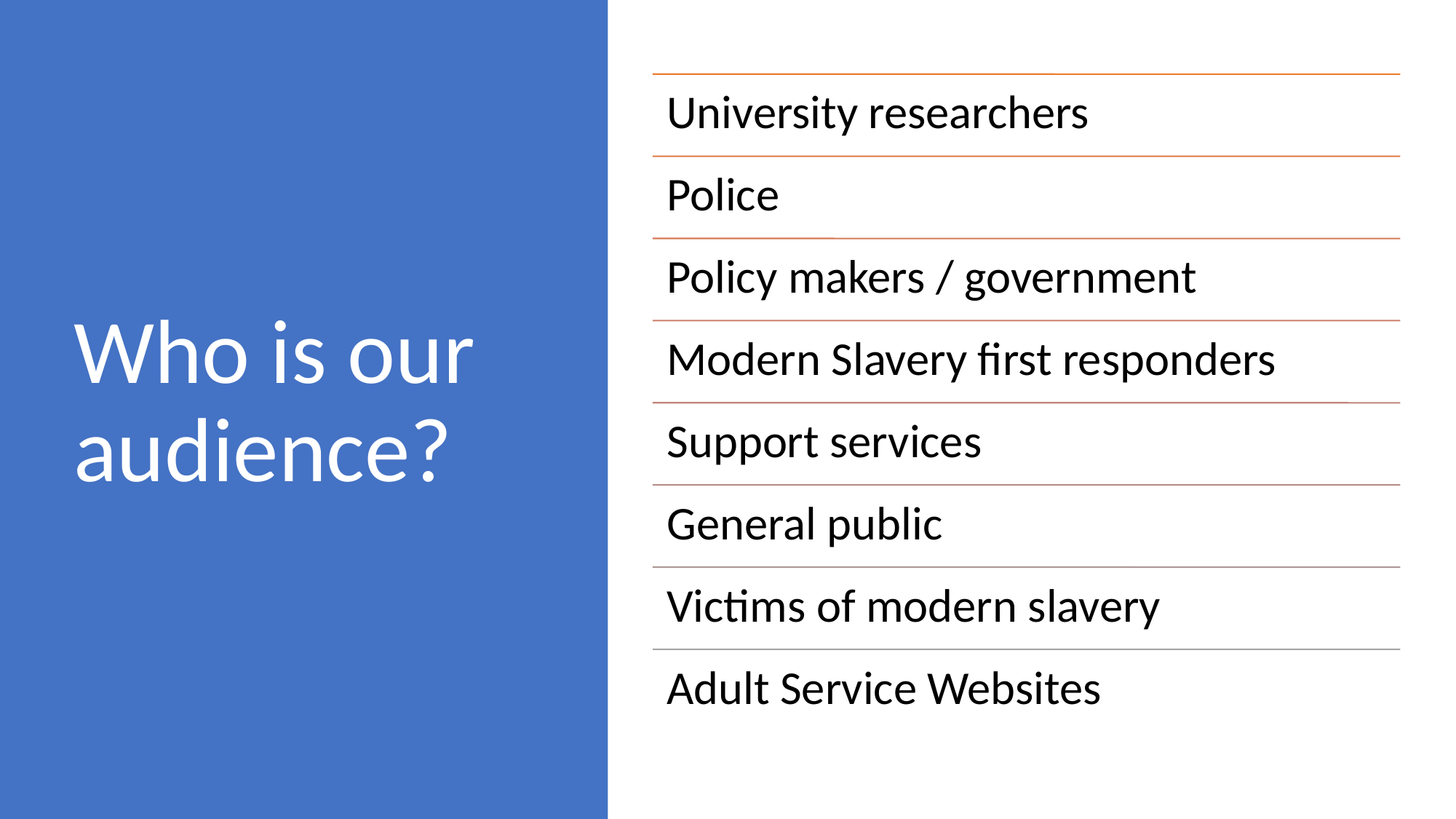

# Who is our audience?
University researchers
Police
Policy makers / government
Modern Slavery first responders
Support services
General public
Victims of modern slavery
Adult Service Websites